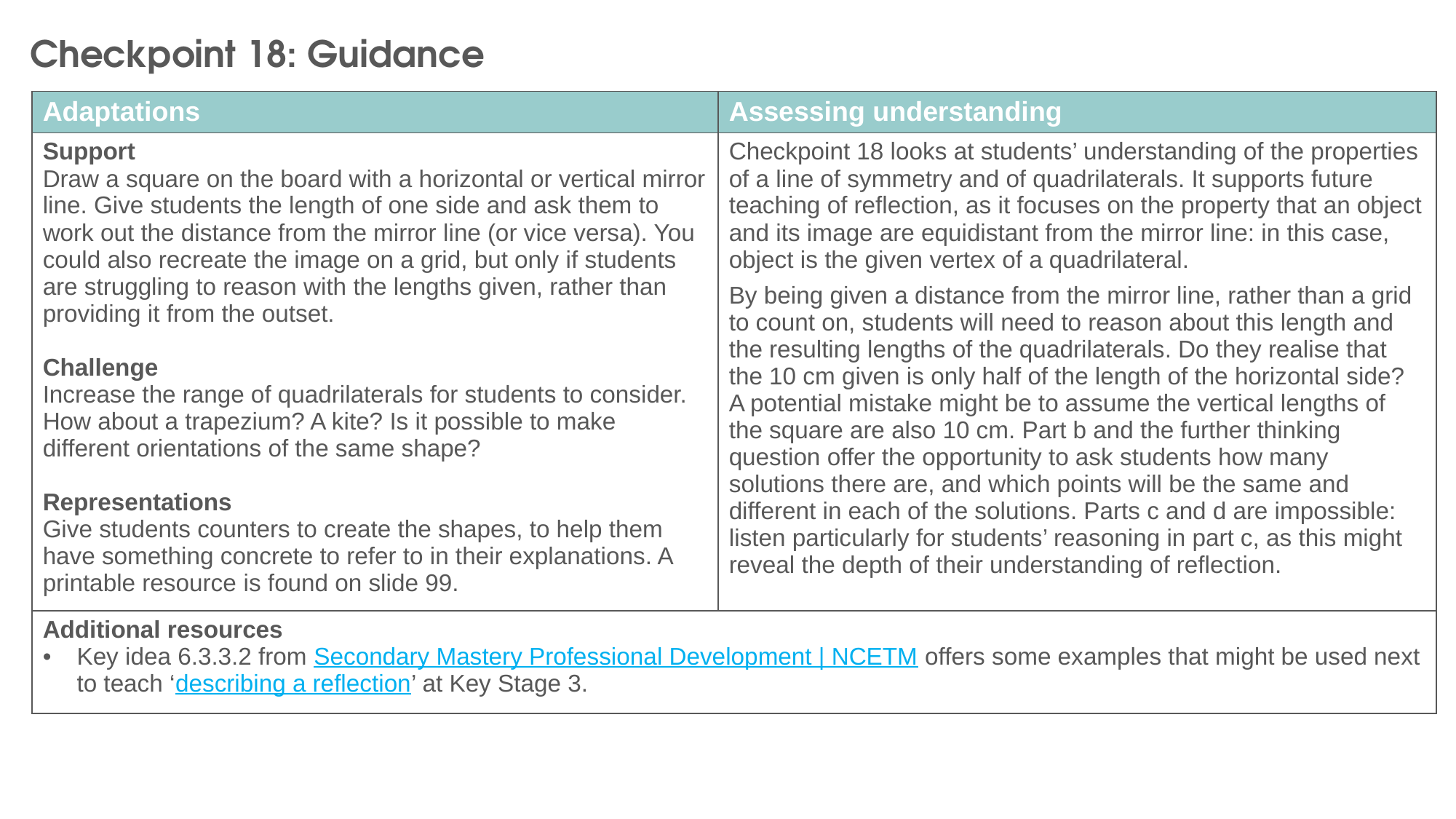

Checkpoint 18: Guidance
| Adaptations | Assessing understanding |
| --- | --- |
| Support Draw a square on the board with a horizontal or vertical mirror line. Give students the length of one side and ask them to work out the distance from the mirror line (or vice versa). You could also recreate the image on a grid, but only if students are struggling to reason with the lengths given, rather than providing it from the outset. Challenge Increase the range of quadrilaterals for students to consider. How about a trapezium? A kite? Is it possible to make different orientations of the same shape? Representations Give students counters to create the shapes, to help them have something concrete to refer to in their explanations. A printable resource is found on slide 99. | Checkpoint 18 looks at students’ understanding of the properties of a line of symmetry and of quadrilaterals. It supports future teaching of reflection, as it focuses on the property that an object and its image are equidistant from the mirror line: in this case, object is the given vertex of a quadrilateral. By being given a distance from the mirror line, rather than a grid to count on, students will need to reason about this length and the resulting lengths of the quadrilaterals. Do they realise that the 10 cm given is only half of the length of the horizontal side? A potential mistake might be to assume the vertical lengths of the square are also 10 cm. Part b and the further thinking question offer the opportunity to ask students how many solutions there are, and which points will be the same and different in each of the solutions. Parts c and d are impossible: listen particularly for students’ reasoning in part c, as this might reveal the depth of their understanding of reflection. |
| Additional resources Key idea 6.3.3.2 from Secondary Mastery Professional Development | NCETM offers some examples that might be used next to teach ‘describing a reflection’ at Key Stage 3. |  |